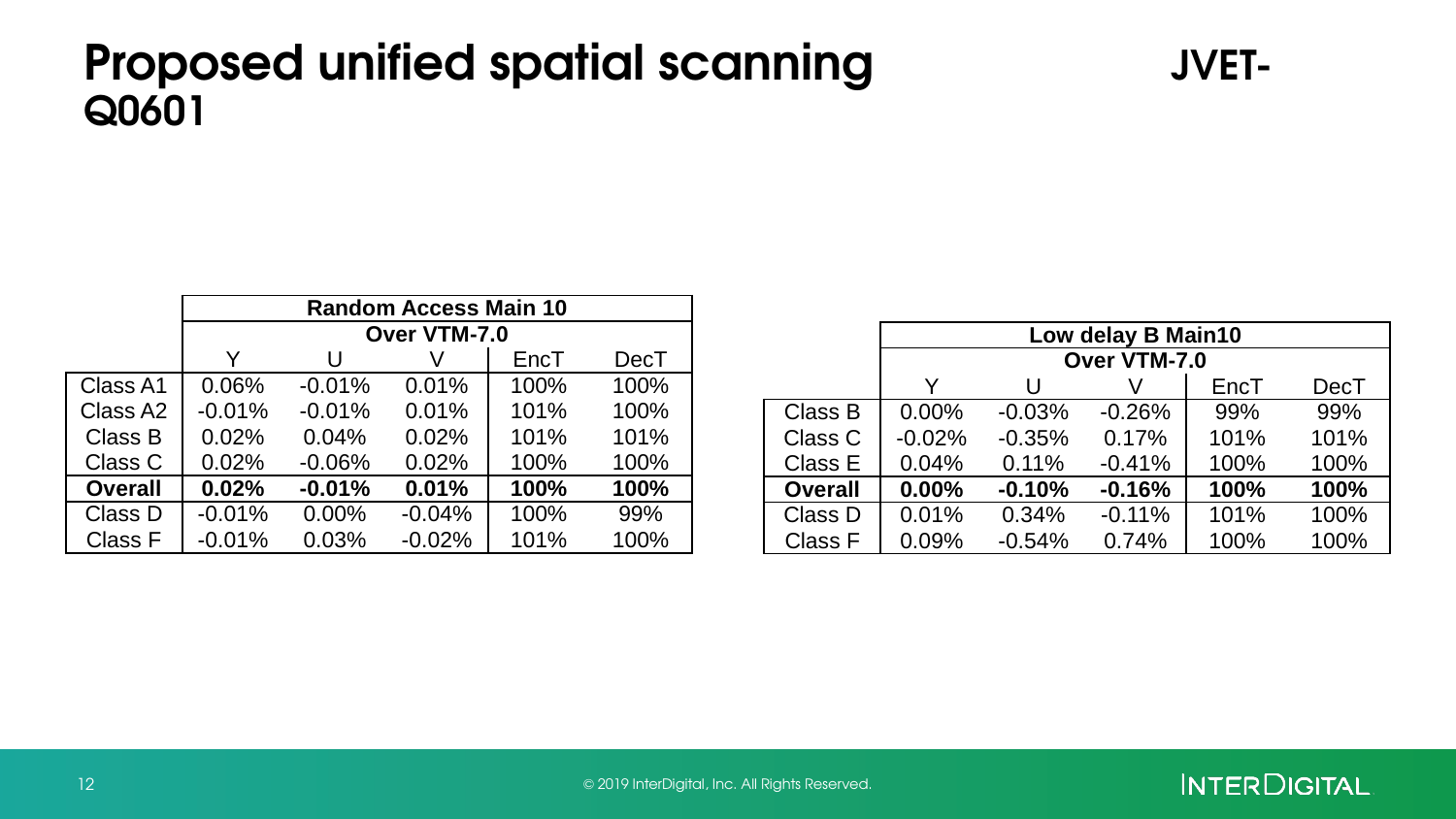

# Proposed unified spatial scanning		     JVET-Q0601
|  | Random Access Main 10 |  |  |  |  |
| --- | --- | --- | --- | --- | --- |
|  | Over VTM-7.0 |  |  |  |  |
|  | Y | U | V | EncT | DecT |
| Class A1 | 0.06% | -0.01% | 0.01% | 100% | 100% |
| Class A2 | -0.01% | -0.01% | 0.01% | 101% | 100% |
| Class B | 0.02% | 0.04% | 0.02% | 101% | 101% |
| Class C | 0.02% | -0.06% | 0.02% | 100% | 100% |
| Overall | 0.02% | -0.01% | 0.01% | 100% | 100% |
| Class D | -0.01% | 0.00% | -0.04% | 100% | 99% |
| Class F | -0.01% | 0.03% | -0.02% | 101% | 100% |
|  | Low delay B Main10 |  |  |  |  |
| --- | --- | --- | --- | --- | --- |
|  | Over VTM-7.0 |  |  |  |  |
|  | Y | U | V | EncT | DecT |
| Class B | 0.00% | -0.03% | -0.26% | 99% | 99% |
| Class C | -0.02% | -0.35% | 0.17% | 101% | 101% |
| Class E | 0.04% | 0.11% | -0.41% | 100% | 100% |
| Overall | 0.00% | -0.10% | -0.16% | 100% | 100% |
| Class D | 0.01% | 0.34% | -0.11% | 101% | 100% |
| Class F | 0.09% | -0.54% | 0.74% | 100% | 100% |
12
© 2019 InterDigital, Inc. All Rights Reserved.